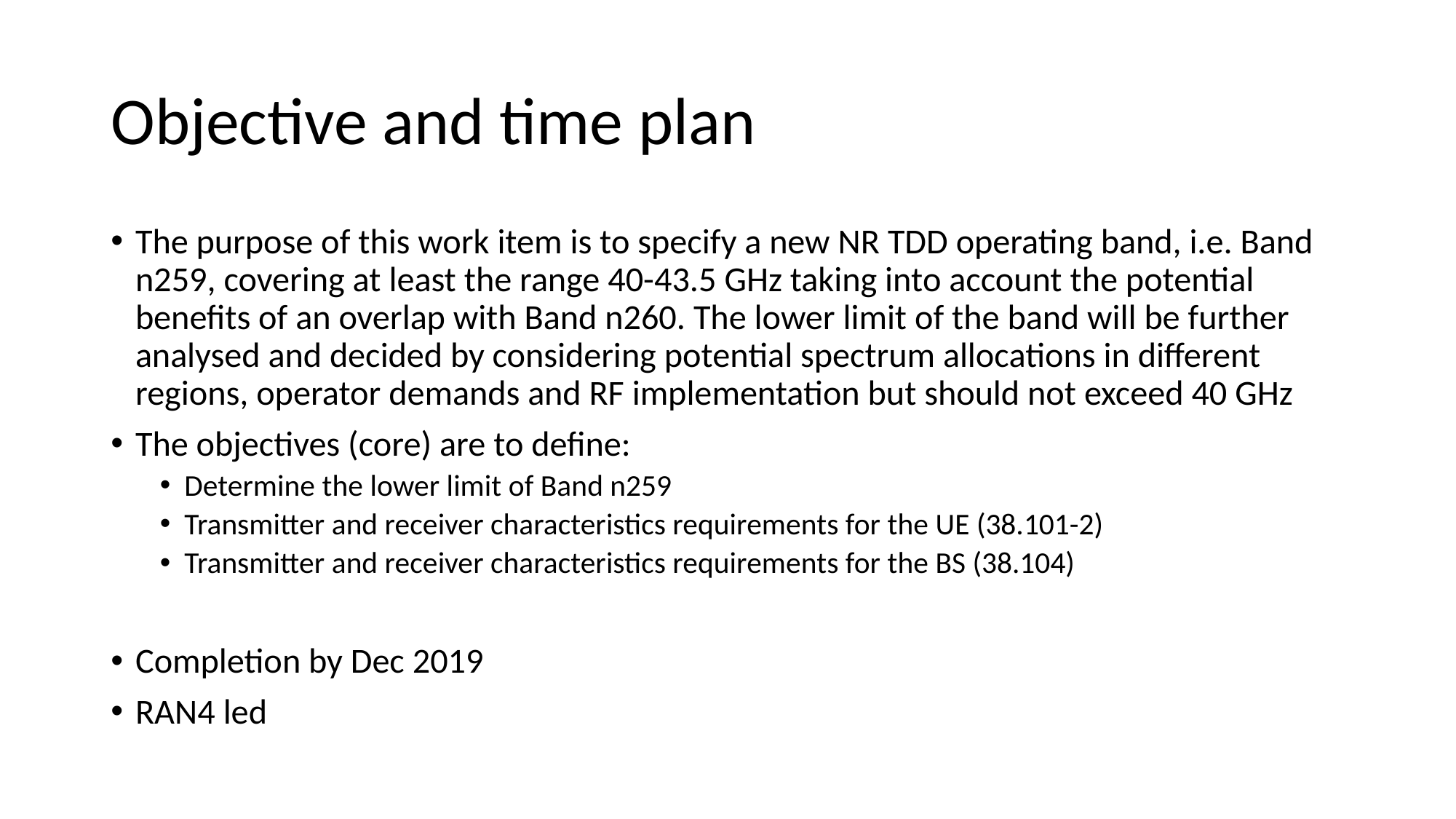

# Objective and time plan
The purpose of this work item is to specify a new NR TDD operating band, i.e. Band n259, covering at least the range 40-43.5 GHz taking into account the potential benefits of an overlap with Band n260. The lower limit of the band will be further analysed and decided by considering potential spectrum allocations in different regions, operator demands and RF implementation but should not exceed 40 GHz
The objectives (core) are to define:
Determine the lower limit of Band n259
Transmitter and receiver characteristics requirements for the UE (38.101-2)
Transmitter and receiver characteristics requirements for the BS (38.104)

Completion by Dec 2019
RAN4 led